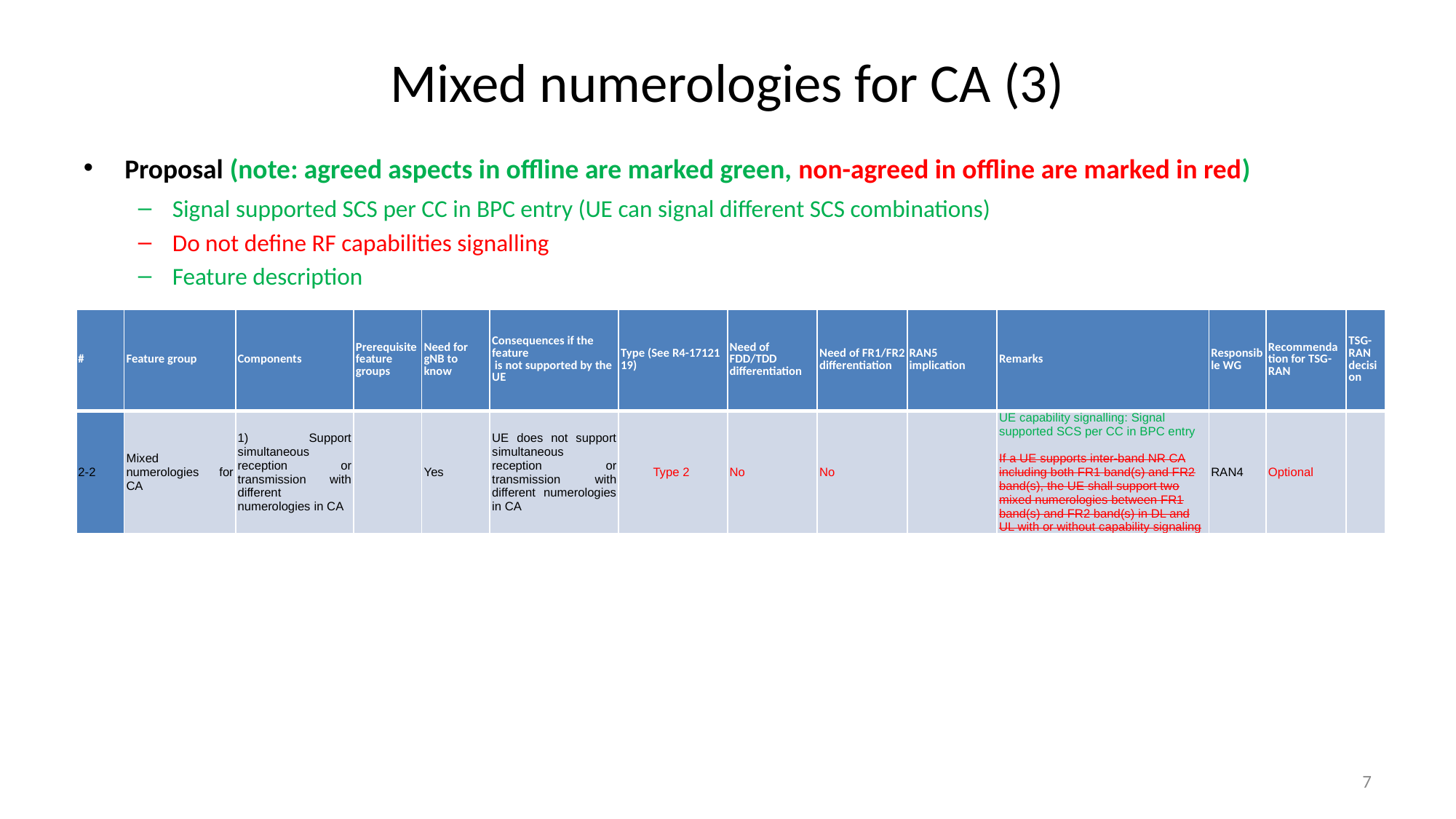

# Mixed numerologies for CA (3)
Proposal (note: agreed aspects in offline are marked green, non-agreed in offline are marked in red)
Signal supported SCS per CC in BPC entry (UE can signal different SCS combinations)
Do not define RF capabilities signalling
Feature description

| # | Feature group | Components | Prerequisite feature groups | Need for gNB to know | Consequences if the feature is not supported by the UE | Type (See R4-17121 19) | Need of FDD/TDD differentiation | Need of FR1/FR2 differentiation | RAN5 implication | Remarks | Responsible WG | Recommendation for TSG-RAN | TSG-RAN decision |
| --- | --- | --- | --- | --- | --- | --- | --- | --- | --- | --- | --- | --- | --- |
| 2-2 | Mixed numerologies for CA | 1) Support simultaneous reception or transmission with different numerologies in CA |  | Yes | UE does not support simultaneous reception or transmission with different numerologies in CA | Type 2 | No | No |  | UE capability signalling: Signal supported SCS per CC in BPC entry If a UE supports inter-band NR CA including both FR1 band(s) and FR2 band(s), the UE shall support two mixed numerologies between FR1 band(s) and FR2 band(s) in DL and UL with or without capability signaling | RAN4 | Optional |  |
7